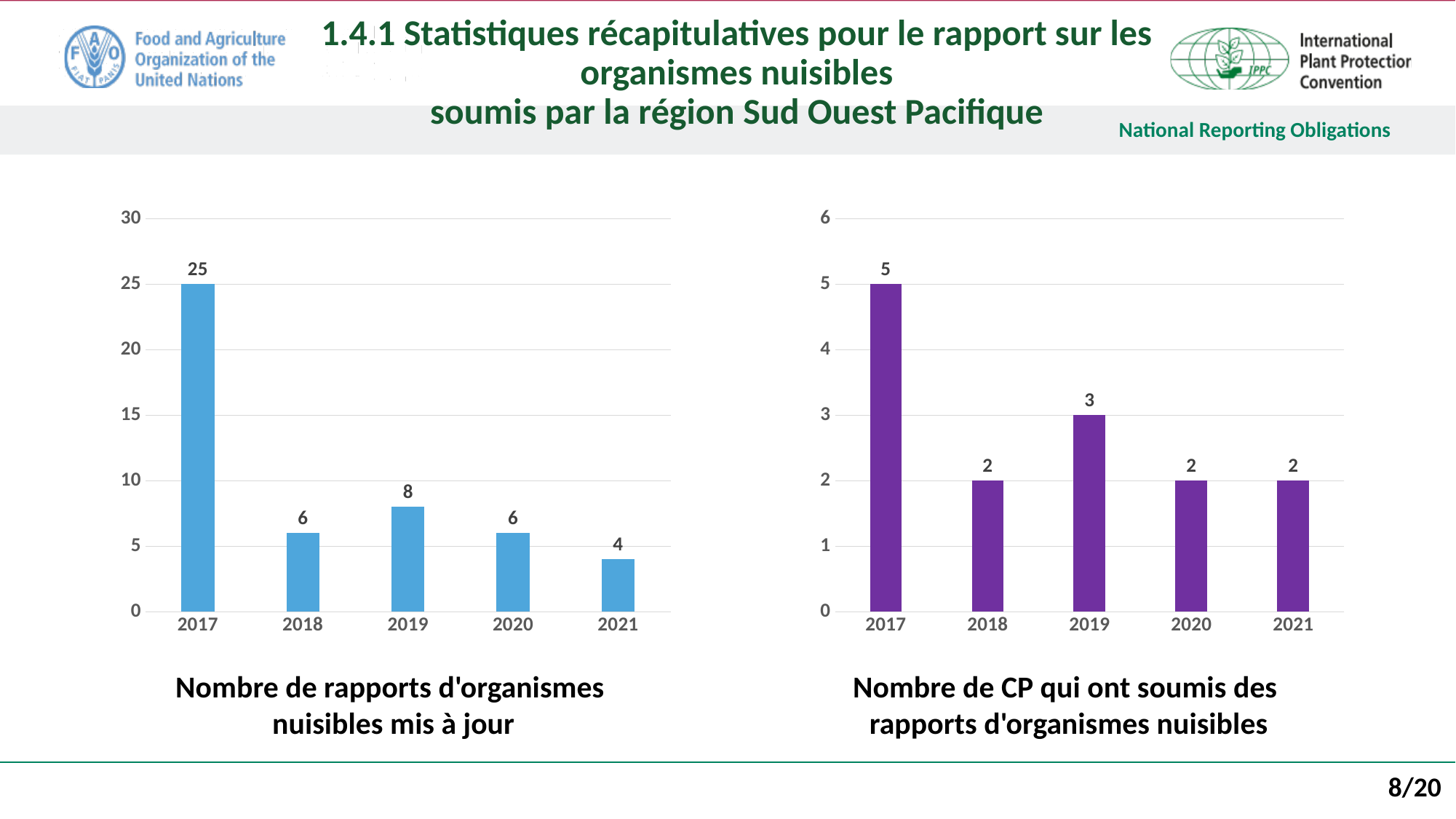

1.4.1 Statistiques récapitulatives pour le rapport sur les organismes nuisibles
soumis par la région Sud Ouest Pacifique

### Chart

| Category |  |
|---|---|
| 2017 | 25.0 |
| 2018 | 6.0 |
| 2019 | 8.0 |
| 2020 | 6.0 |
| 2021 | 4.0 |

### Chart

| Category |  |
|---|---|
| 2017 | 5.0 |
| 2018 | 2.0 |
| 2019 | 3.0 |
| 2020 | 2.0 |
| 2021 | 2.0 |
Nombre de rapports d'organismes
nuisibles mis à jour
Nombre de CP qui ont soumis des
rapports d'organismes nuisibles
8/20